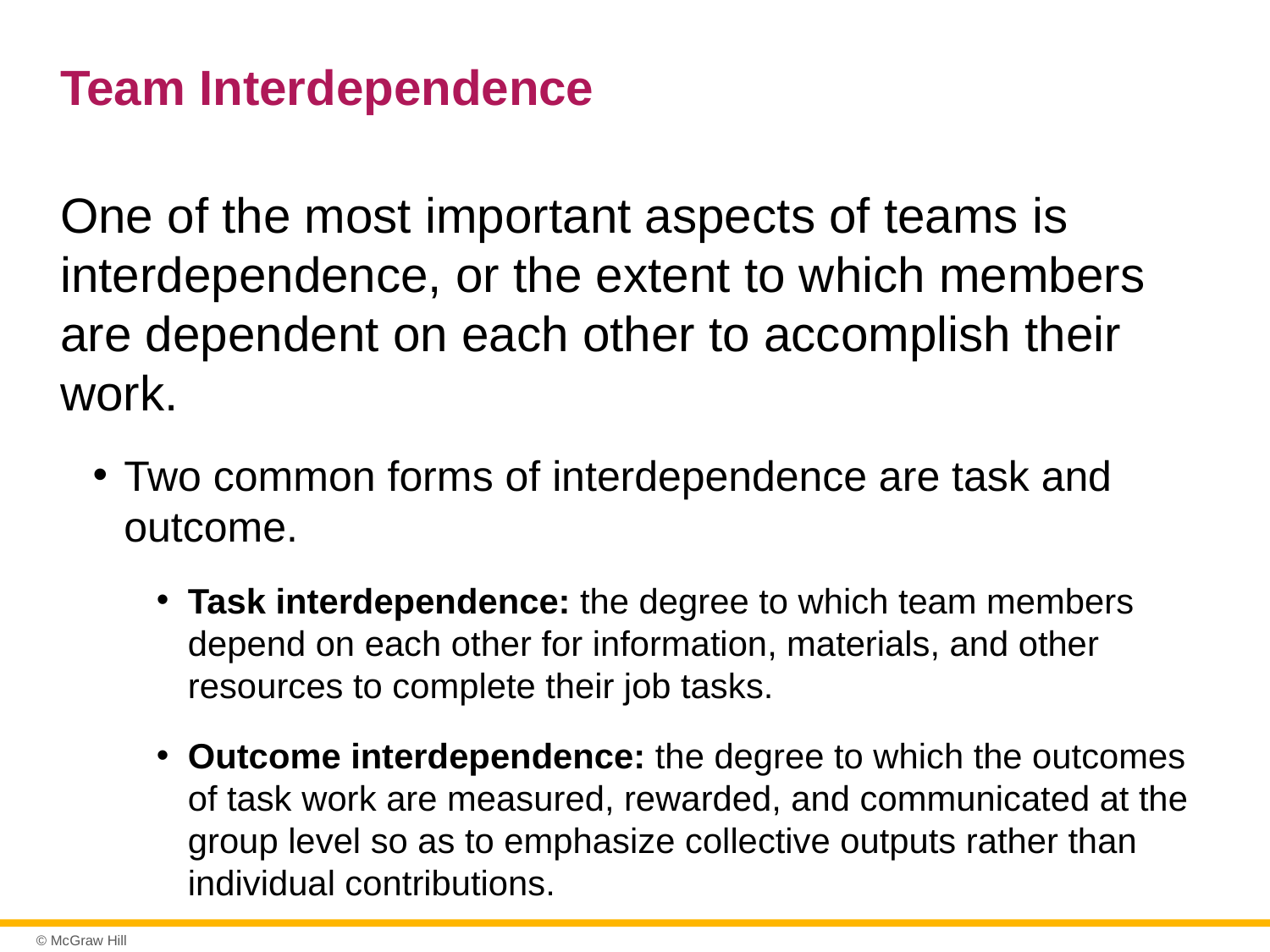

# Team Interdependence
One of the most important aspects of teams is interdependence, or the extent to which members are dependent on each other to accomplish their work.
Two common forms of interdependence are task and outcome.
Task interdependence: the degree to which team members depend on each other for information, materials, and other resources to complete their job tasks.
Outcome interdependence: the degree to which the outcomes of task work are measured, rewarded, and communicated at the group level so as to emphasize collective outputs rather than individual contributions.